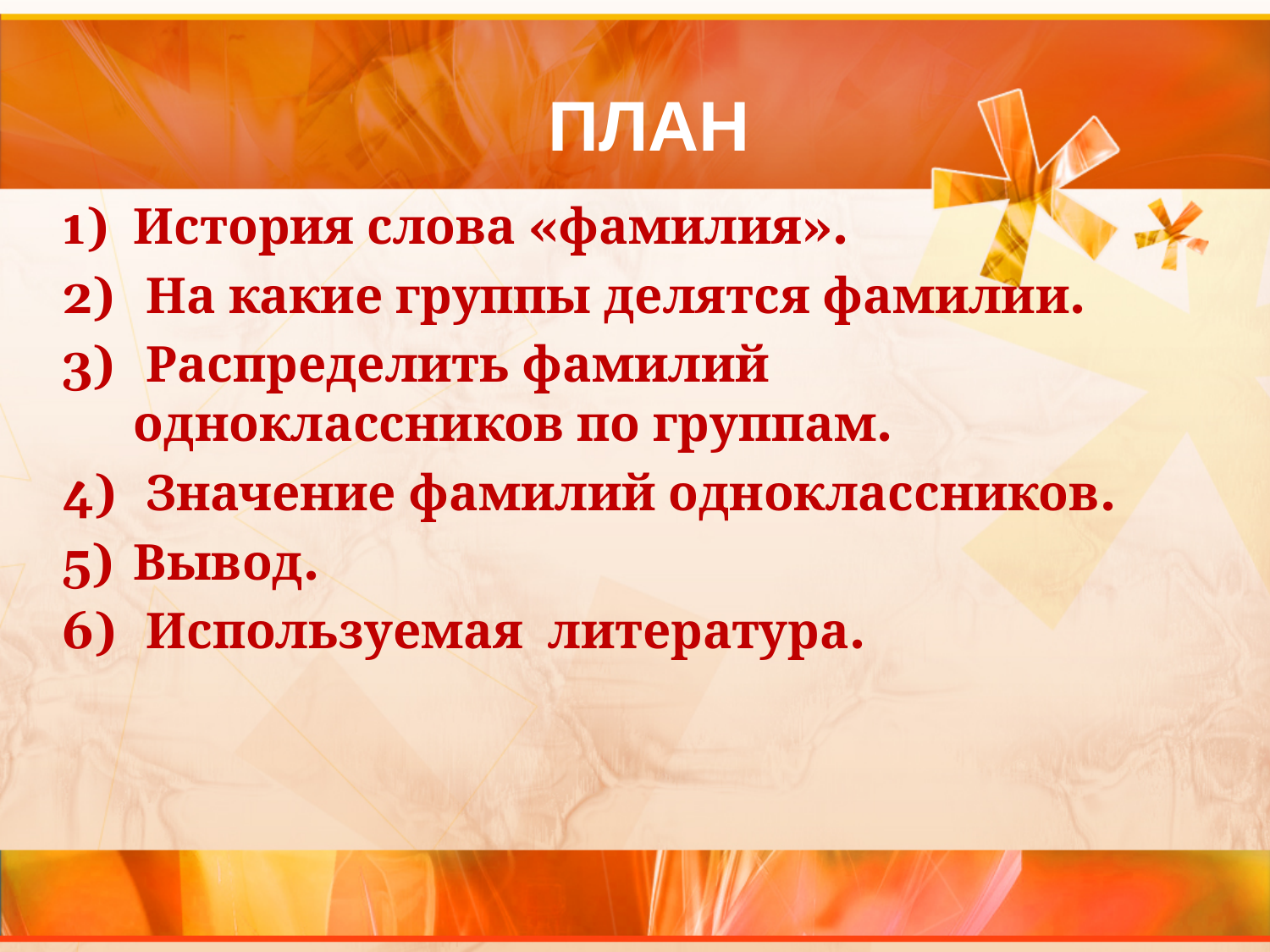

# ПЛАН
История слова «фамилия».
 На какие группы делятся фамилии.
 Распределить фамилий одноклассников по группам.
 Значение фамилий одноклассников.
Вывод.
 Используемая  литература.